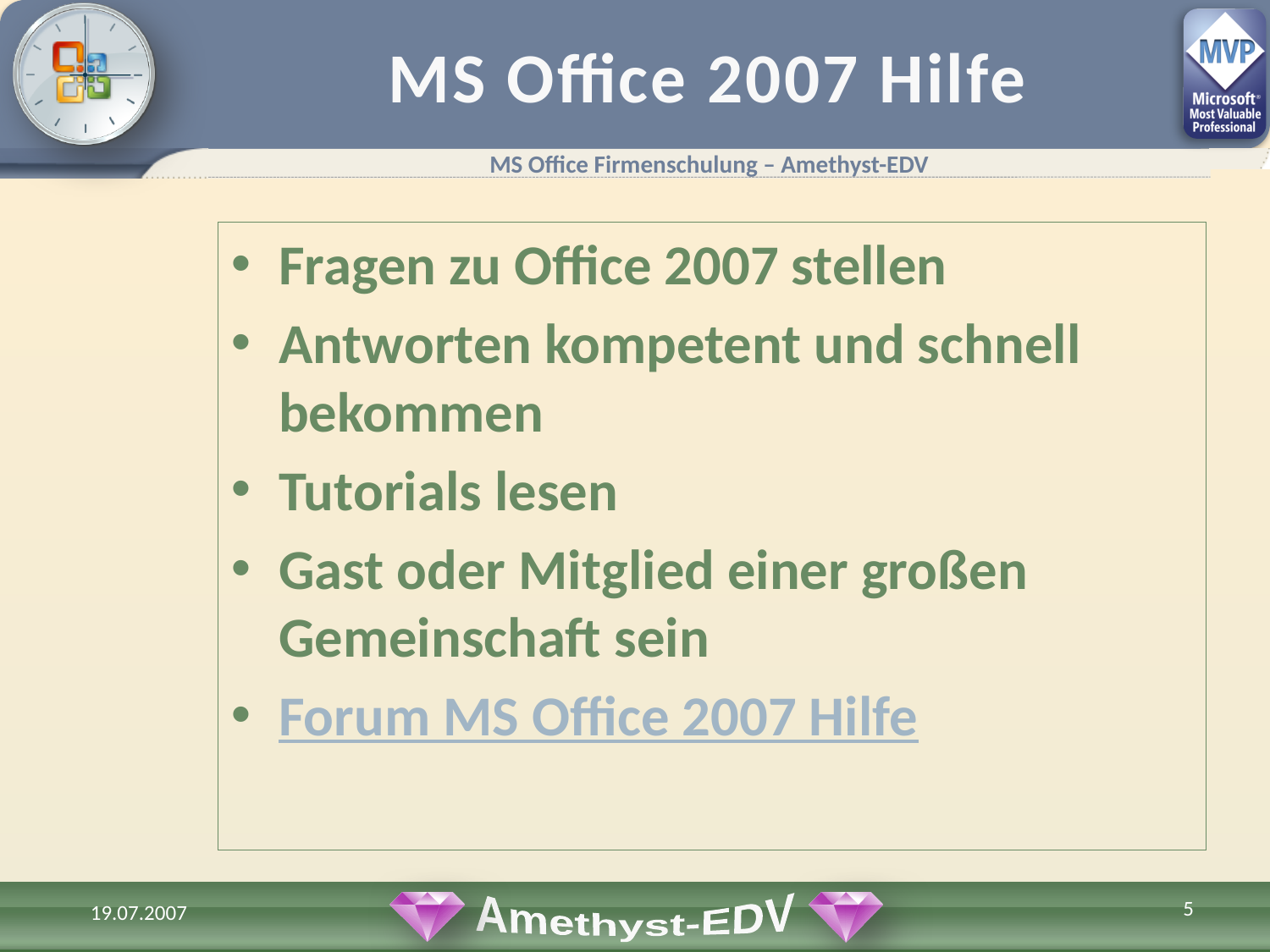

# MS Office 2007 Hilfe
Fragen zu Office 2007 stellen
Antworten kompetent und schnell bekommen
Tutorials lesen
Gast oder Mitglied einer großen Gemeinschaft sein
Forum MS Office 2007 Hilfe
5
19.07.2007